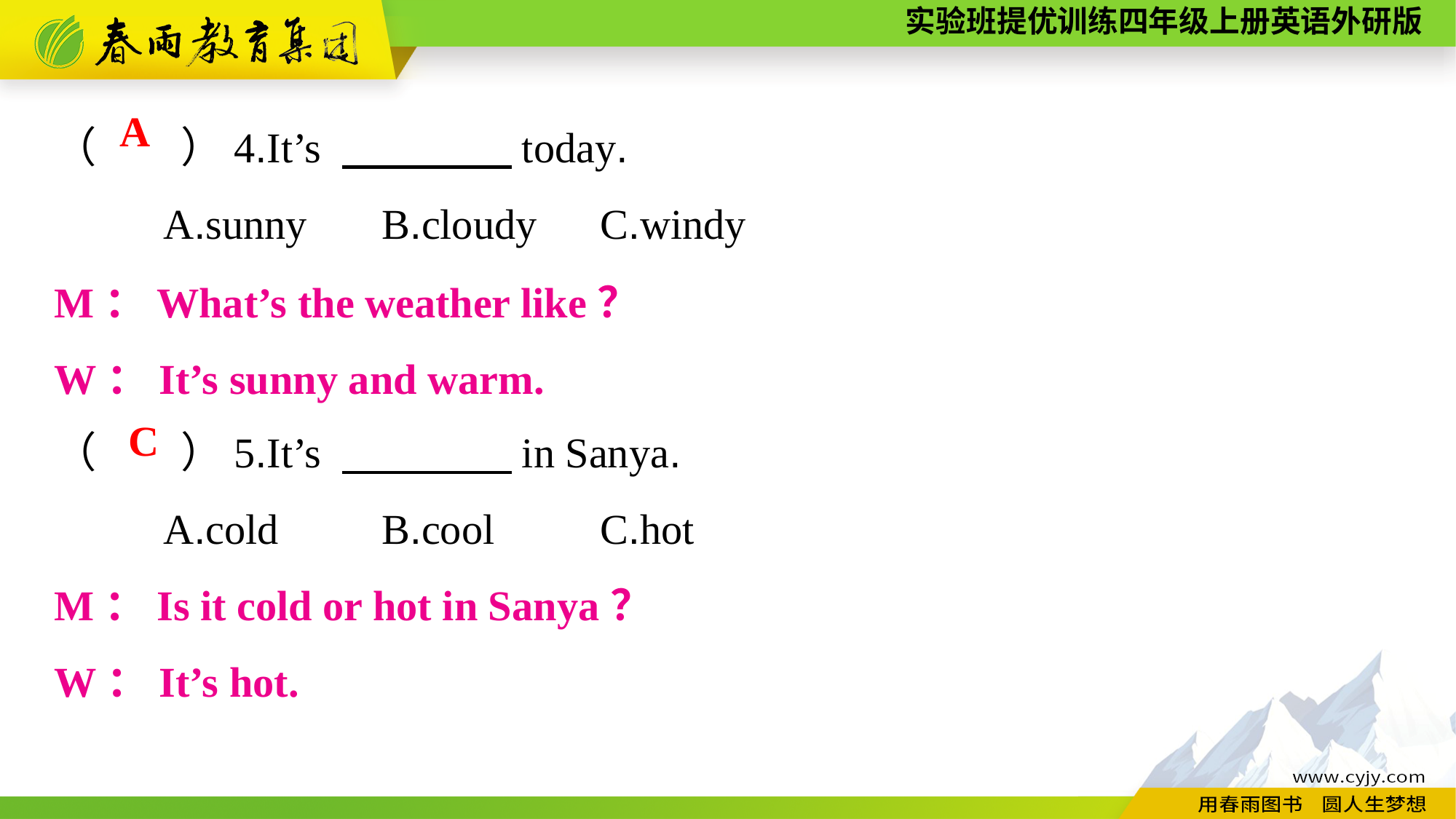

（　　）4.It’s 　　　　today.
	A.sunny	B.cloudy	C.windy

（　　）5.It’s 　　　　in Sanya.
	A.cold	B.cool	C.hot
A
M：What’s the weather like？
W：It’s sunny and warm.
C
M：Is it cold or hot in Sanya？
W：It’s hot.